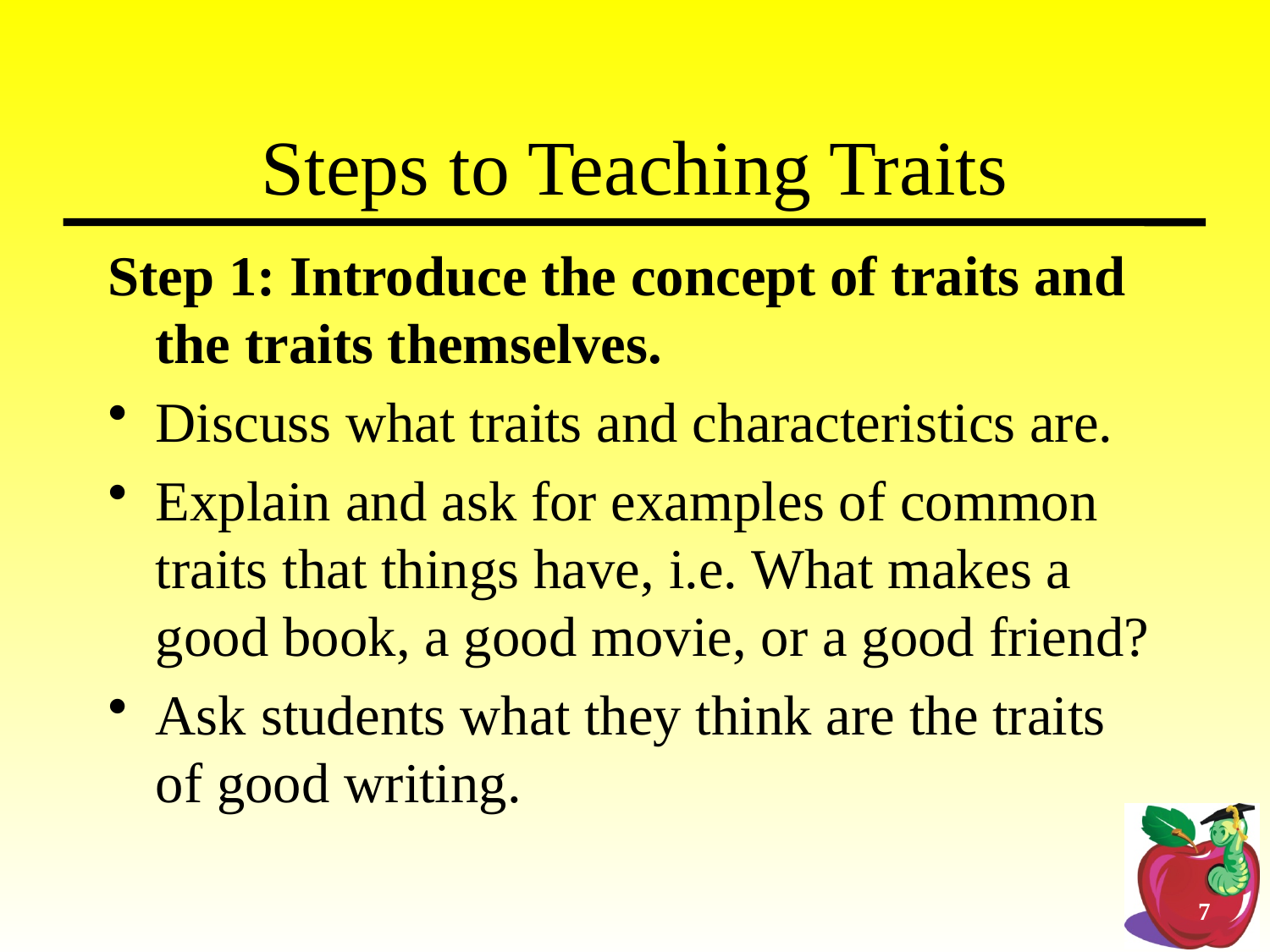

Steps to Teaching Traits
Step 1: Introduce the concept of traits and the traits themselves.
Discuss what traits and characteristics are.
Explain and ask for examples of common traits that things have, i.e. What makes a good book, a good movie, or a good friend?
Ask students what they think are the traits of good writing.
7